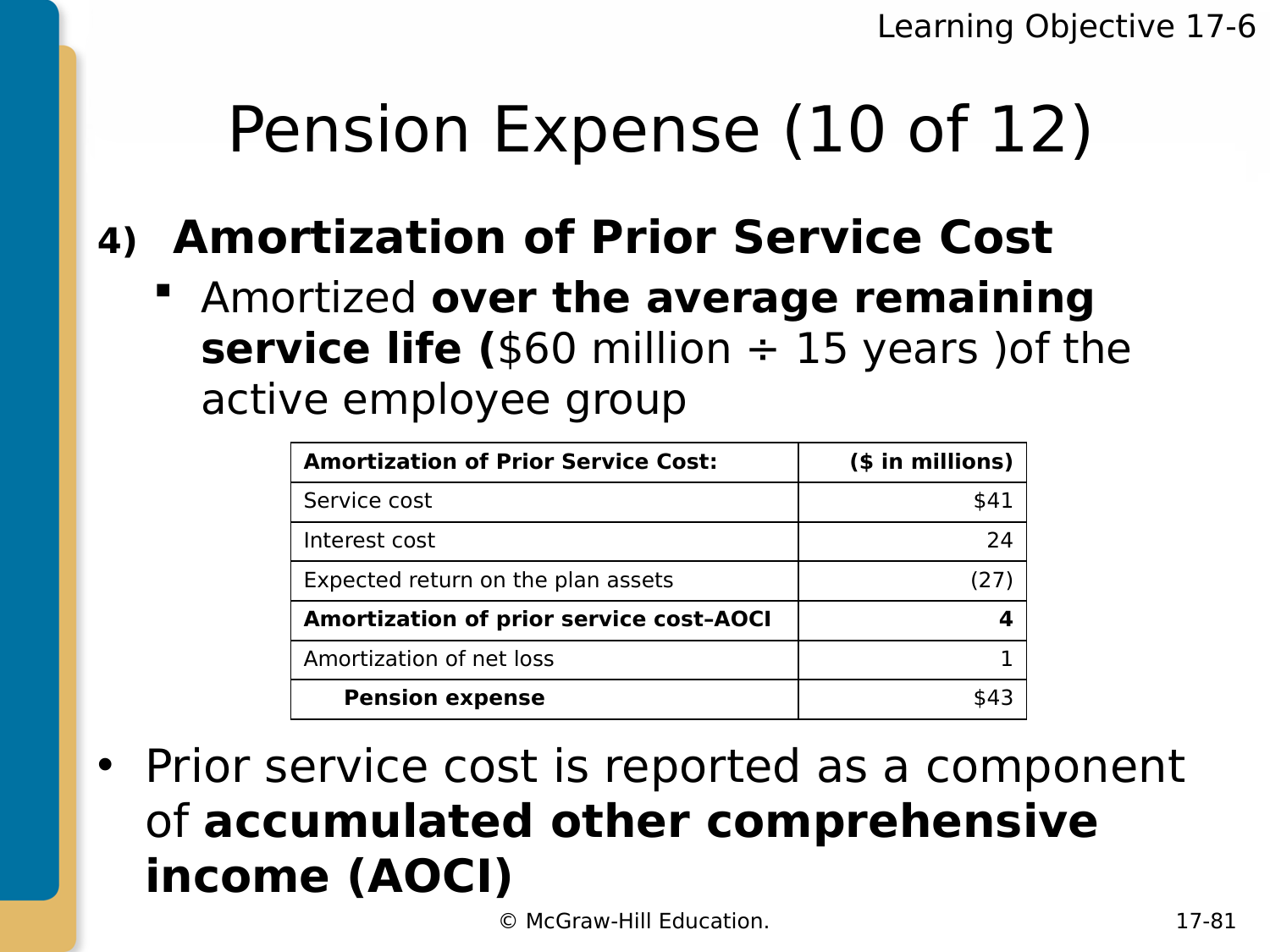

Learning Objective 17-6
# Pension Expense (10 of 12)
 Amortization of Prior Service Cost
Amortized over the average remaining service life ($60 million ÷ 15 years )of the active employee group
| Amortization of Prior Service Cost: | ($ in millions) |
| --- | --- |
| Service cost | $41 |
| Interest cost | 24 |
| Expected return on the plan assets | (27) |
| Amortization of prior service cost–AOCI | 4 |
| Amortization of net loss | 1 |
| Pension expense | $43 |
Prior service cost is reported as a component of accumulated other comprehensive income (AOCI)